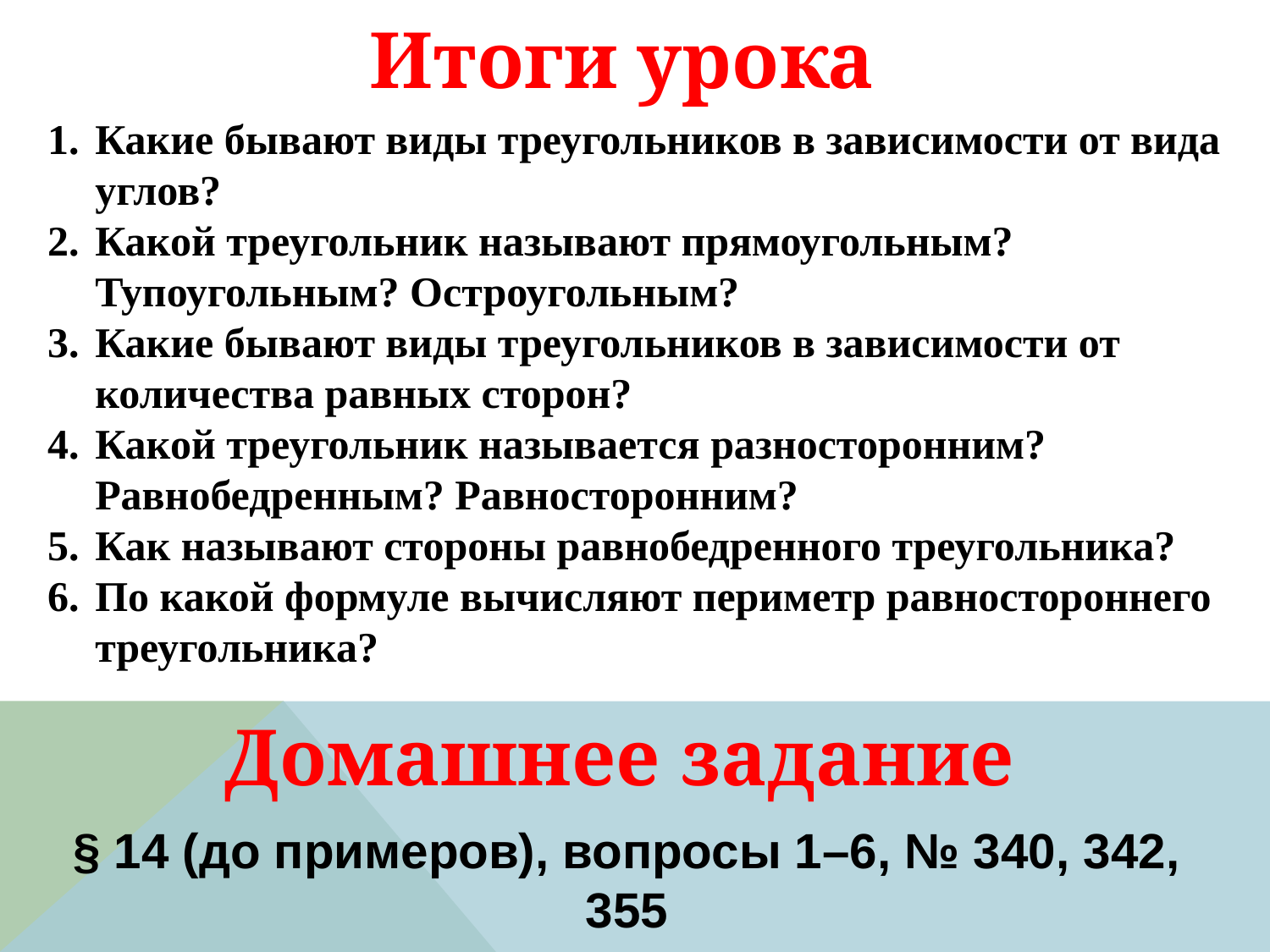

Итоги урока
Какие бывают виды треугольников в зависимости от вида углов?
Какой треугольник называют прямоугольным? Тупоугольным? Остроугольным?
Какие бывают виды треугольников в зависимости от количества равных сторон?
Какой треугольник называется разносторонним? Равнобедренным? Равносторонним?
Как называют стороны равнобедренного треугольника?
По какой формуле вычисляют периметр равностороннего треугольника?
Домашнее задание
§ 14 (до примеров), вопросы 1–6, № 340, 342, 355